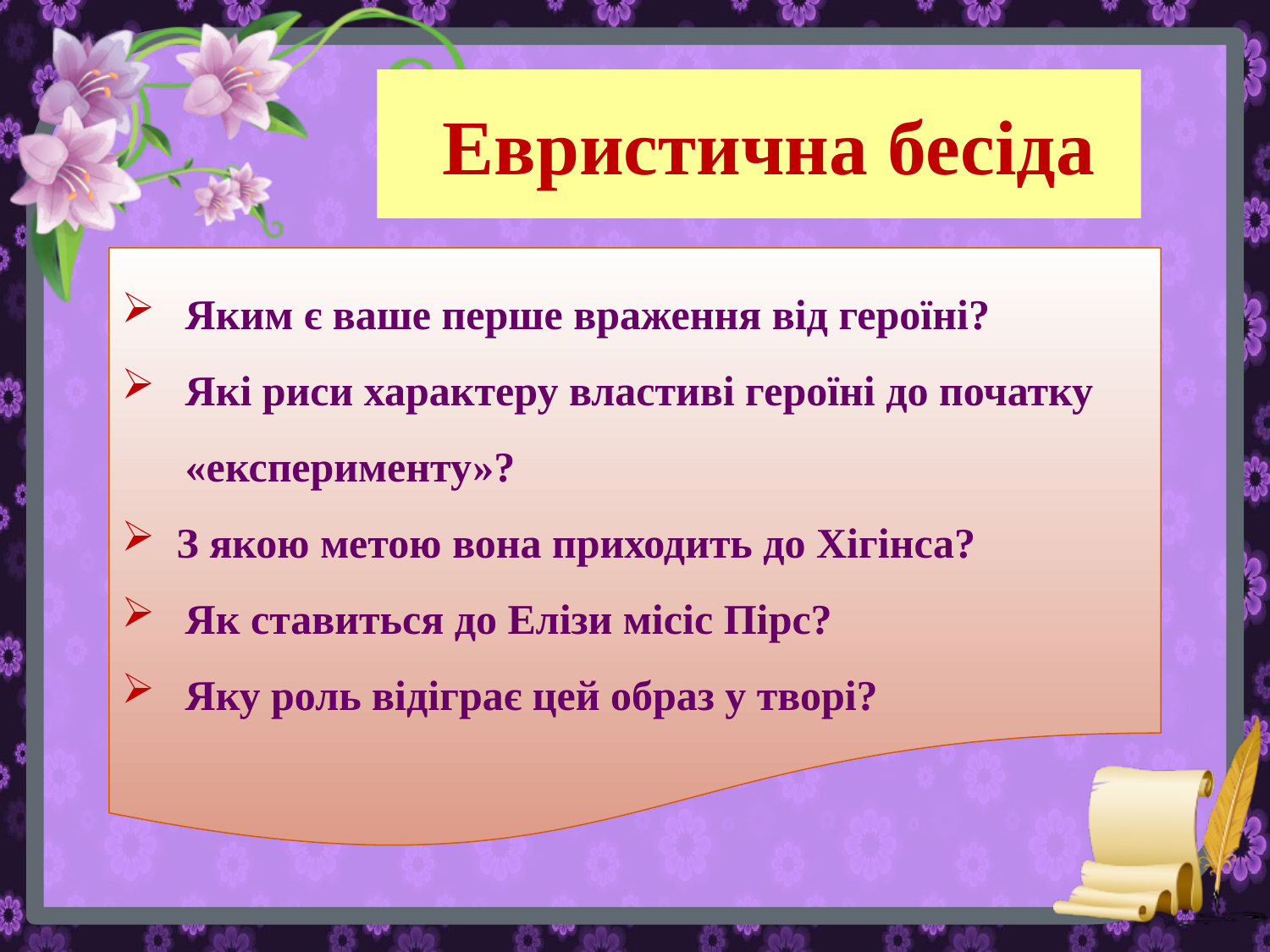

# Евристична бесіда
Яким є ваше перше враження від героїні?
Які риси характеру властиві героїні до початку «експерименту»?
  З якою метою вона приходить до Хігінса?
Як ставиться до Елізи місіс Пірс?
Яку роль відіграє цей образ у творі?